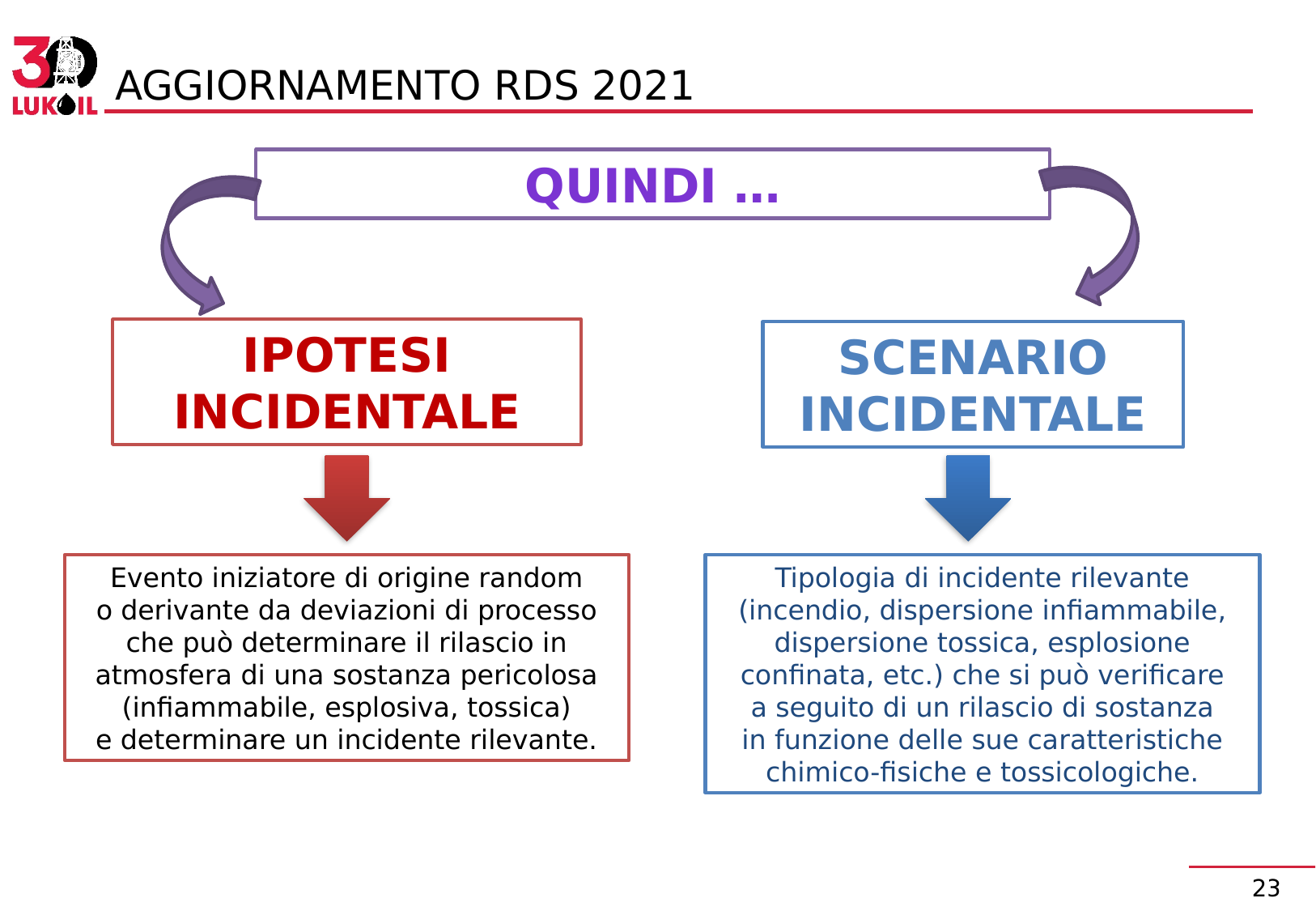

AGGIORNAMENTO RDS 2021
Quindi …

ipotesi incidentale
scenario incidentale

Evento iniziatore di origine random
o derivante da deviazioni di processo
che può determinare il rilascio in atmosfera di una sostanza pericolosa (infiammabile, esplosiva, tossica)
e determinare un incidente rilevante.
Tipologia di incidente rilevante (incendio, dispersione infiammabile, dispersione tossica, esplosione confinata, etc.) che si può verificare
a seguito di un rilascio di sostanza
in funzione delle sue caratteristiche chimico-fisiche e tossicologiche.